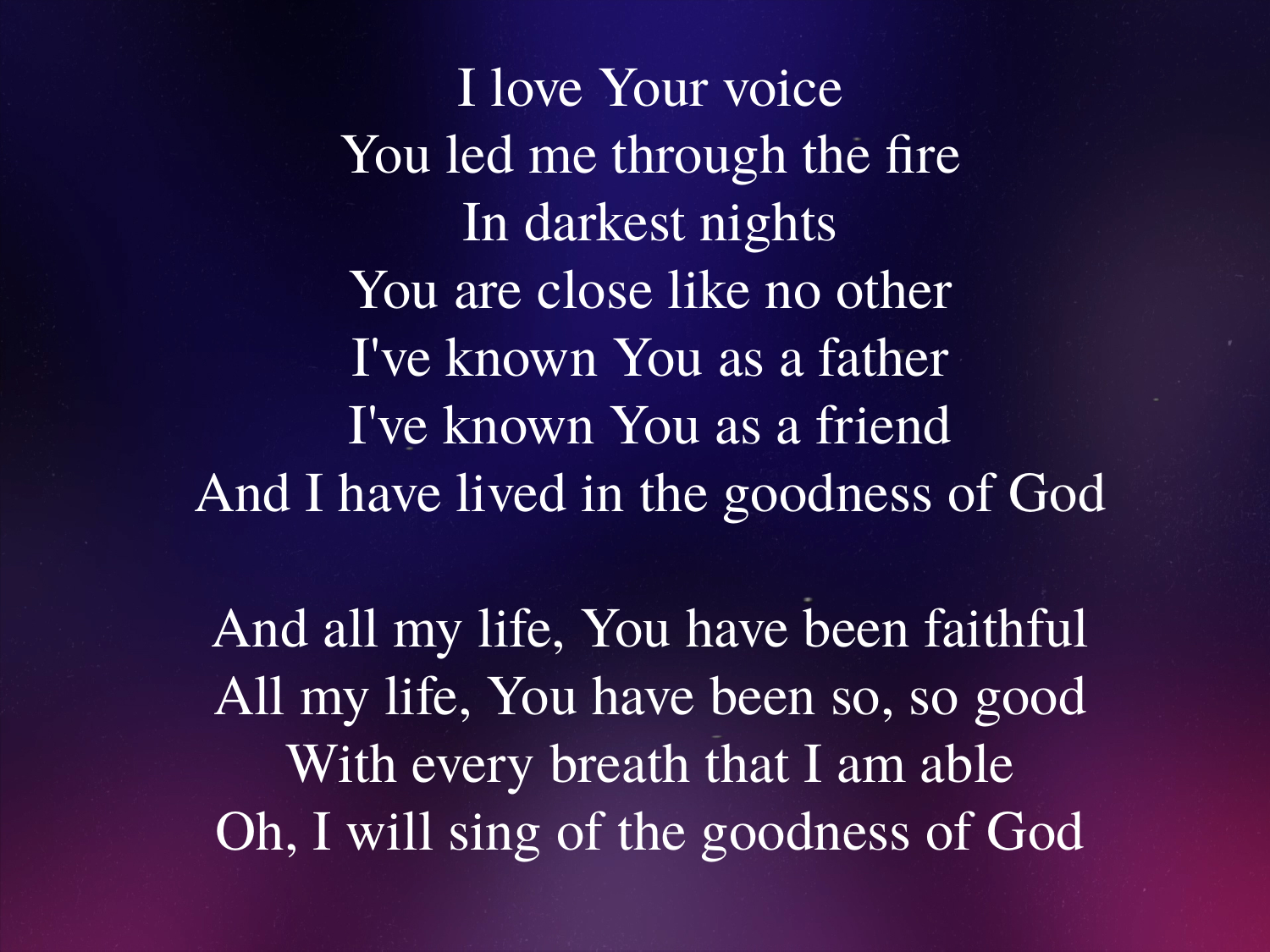

# I love Your voice You led me through the fire In darkest nights You are close like no other I've known You as a father I've known You as a friend And I have lived in the goodness of God And all my life, You have been faithful All my life, You have been so, so good With every breath that I am able Oh, I will sing of the goodness of God